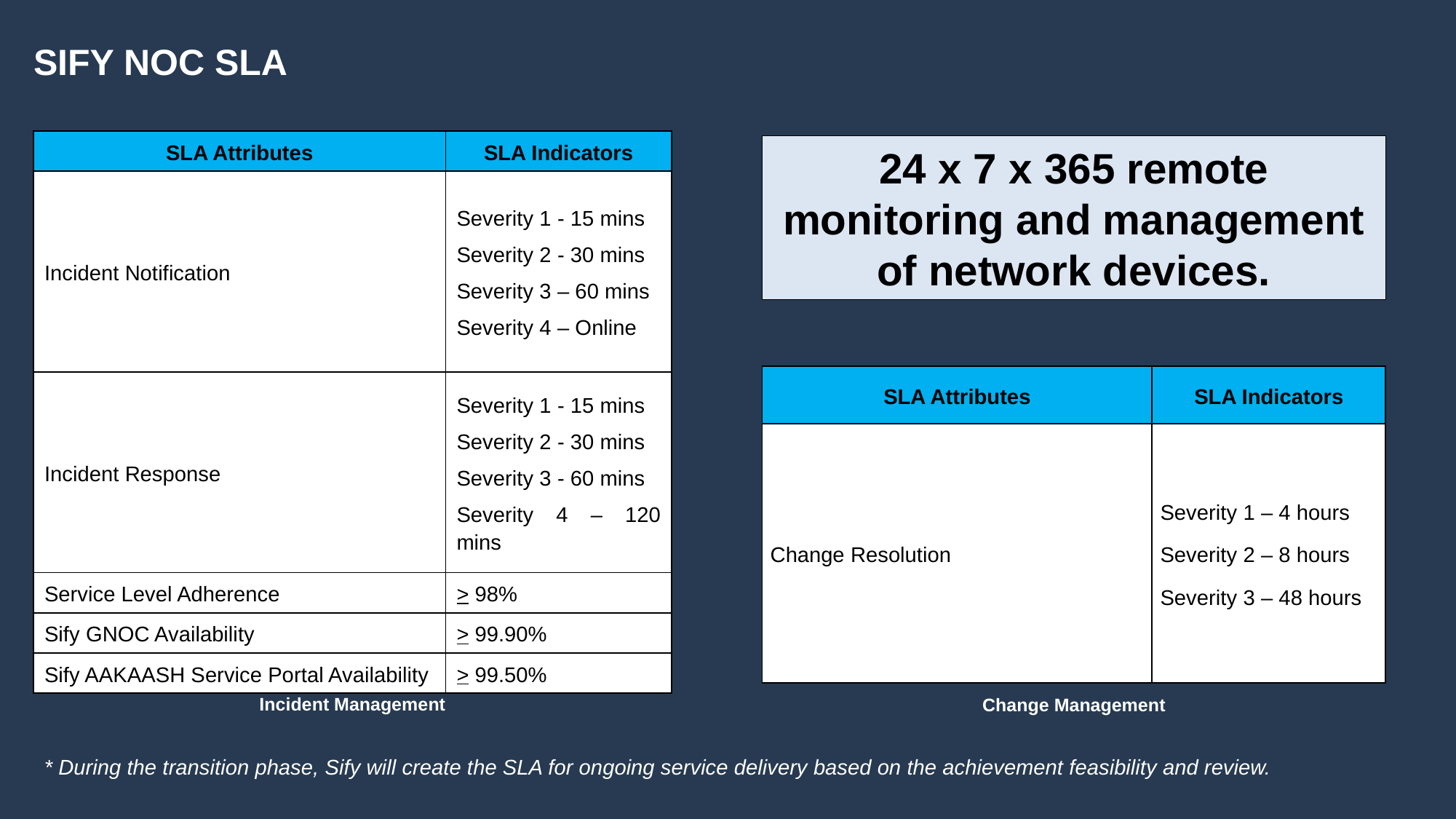

# Sify NOC SLA
| SLA Attributes | SLA Indicators |
| --- | --- |
| Incident Notification | Severity 1 - 15 mins Severity 2 - 30 mins Severity 3 – 60 mins Severity 4 – Online |
| Incident Response | Severity 1 - 15 mins Severity 2 - 30 mins Severity 3 - 60 mins Severity 4 – 120 mins |
| Service Level Adherence | > 98% |
| Sify GNOC Availability | > 99.90% |
| Sify AAKAASH Service Portal Availability | > 99.50% |
24 x 7 x 365 remote monitoring and management of network devices.
| SLA Attributes | SLA Indicators |
| --- | --- |
| Change Resolution | Severity 1 – 4 hours Severity 2 – 8 hours Severity 3 – 48 hours |
Incident Management
Change Management
* During the transition phase, Sify will create the SLA for ongoing service delivery based on the achievement feasibility and review.